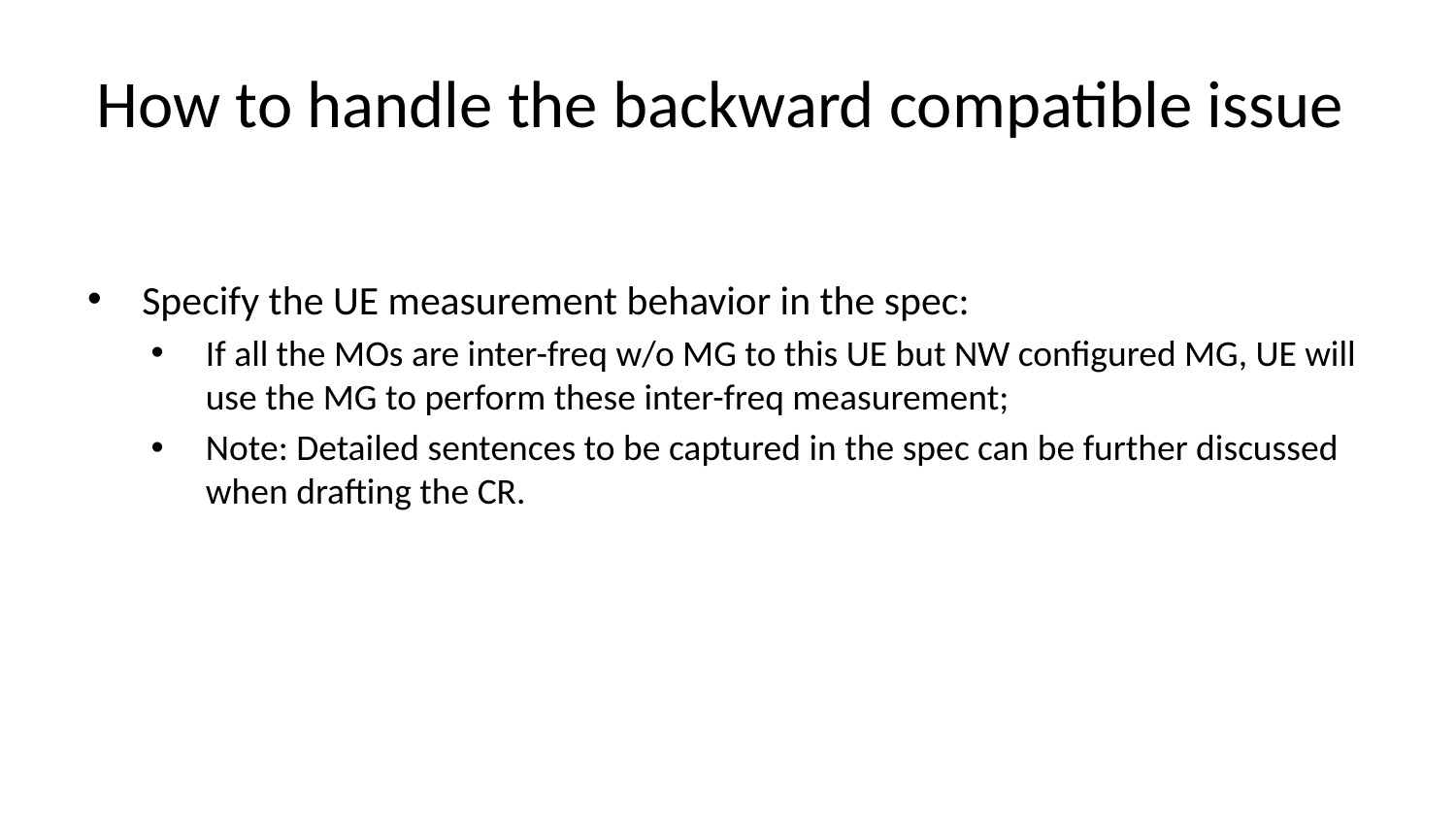

# How to handle the backward compatible issue

Specify the UE measurement behavior in the spec:
If all the MOs are inter-freq w/o MG to this UE but NW configured MG, UE will use the MG to perform these inter-freq measurement;
Note: Detailed sentences to be captured in the spec can be further discussed when drafting the CR.